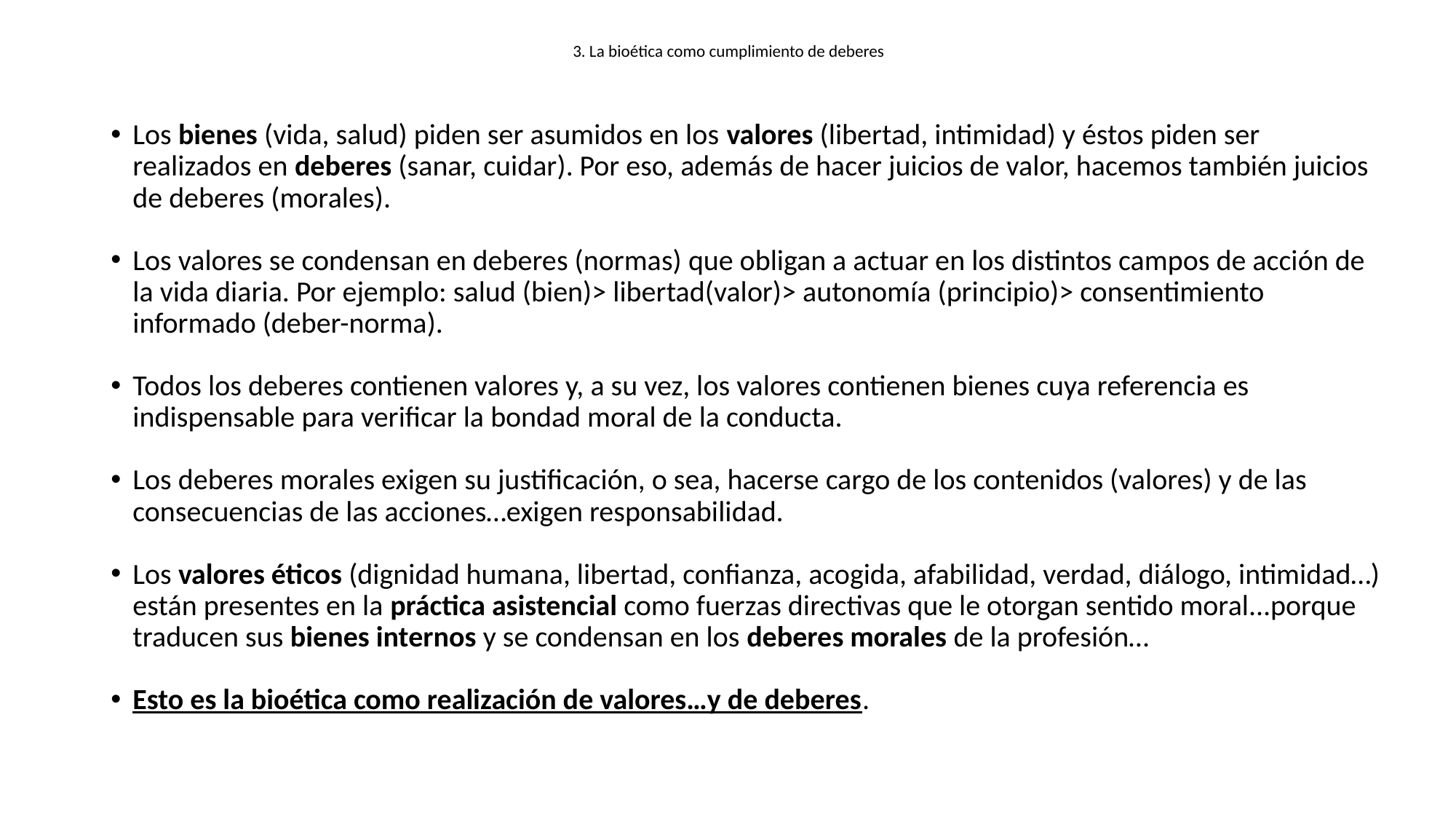

# 3. La bioética como cumplimiento de deberes
Los bienes (vida, salud) piden ser asumidos en los valores (libertad, intimidad) y éstos piden ser realizados en deberes (sanar, cuidar). Por eso, además de hacer juicios de valor, hacemos también juicios de deberes (morales).

Los valores se condensan en deberes (normas) que obligan a actuar en los distintos campos de acción de la vida diaria. Por ejemplo: salud (bien)> libertad(valor)> autonomía (principio)> consentimiento informado (deber-norma).

Todos los deberes contienen valores y, a su vez, los valores contienen bienes cuya referencia es indispensable para verificar la bondad moral de la conducta.

Los deberes morales exigen su justificación, o sea, hacerse cargo de los contenidos (valores) y de las consecuencias de las acciones…exigen responsabilidad.

Los valores éticos (dignidad humana, libertad, confianza, acogida, afabilidad, verdad, diálogo, intimidad…) están presentes en la práctica asistencial como fuerzas directivas que le otorgan sentido moral...porque traducen sus bienes internos y se condensan en los deberes morales de la profesión…

Esto es la bioética como realización de valores…y de deberes.